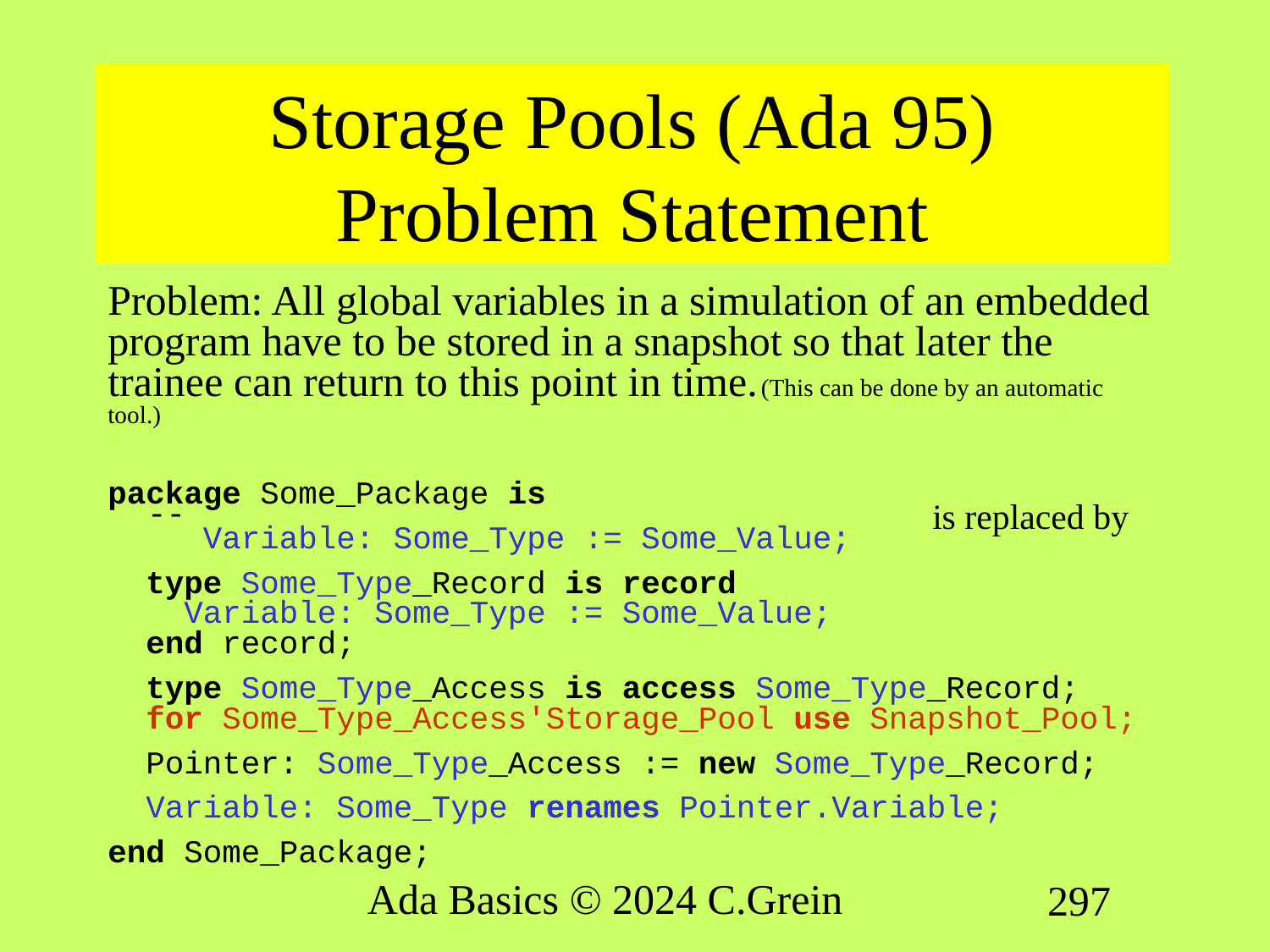

Storage Pools (Ada 95)
Problem Statement
Problem: All global variables in a simulation of an embedded program have to be stored in a snapshot so that later the trainee can return to this point in time. (This can be done by an automatic tool.)

package Some_Package is
     Variable: Some_Type := Some_Value;
  type Some_Type_Record is record
    Variable: Some_Type := Some_Value;
  end record;
  type Some_Type_Access is access Some_Type_Record;
  for Some_Type_Access'Storage_Pool use Snapshot_Pool;
  Pointer: Some_Type_Access := new Some_Type_Record;
  Variable: Some_Type renames Pointer.Variable;
end Some_Package;
--
is replaced by
Ada Basics © 2024 C.Grein
297